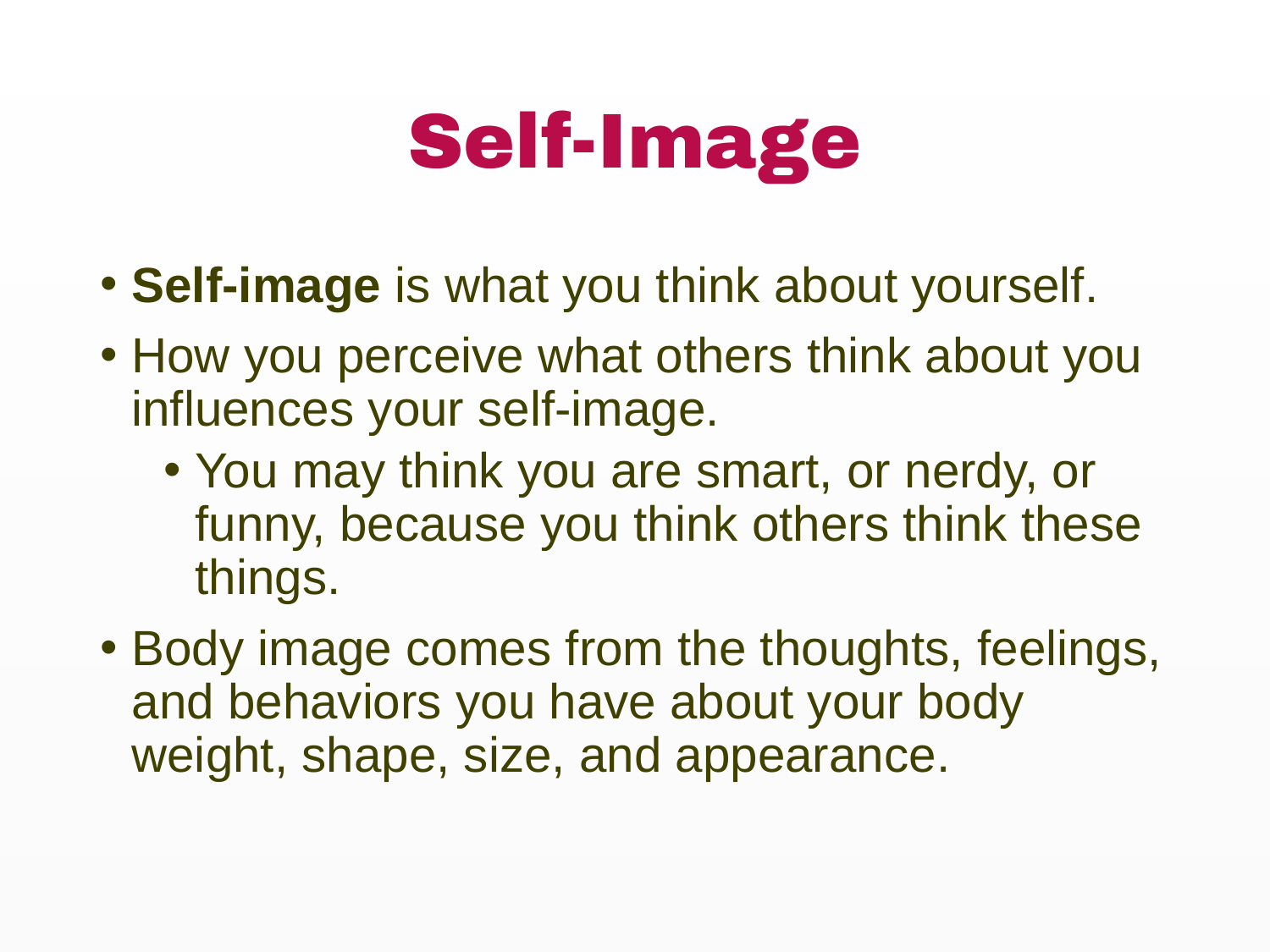

# Self-Image
Self-image is what you think about yourself.
How you perceive what others think about you influences your self-image.
You may think you are smart, or nerdy, or funny, because you think others think these things.
Body image comes from the thoughts, feelings, and behaviors you have about your body weight, shape, size, and appearance.